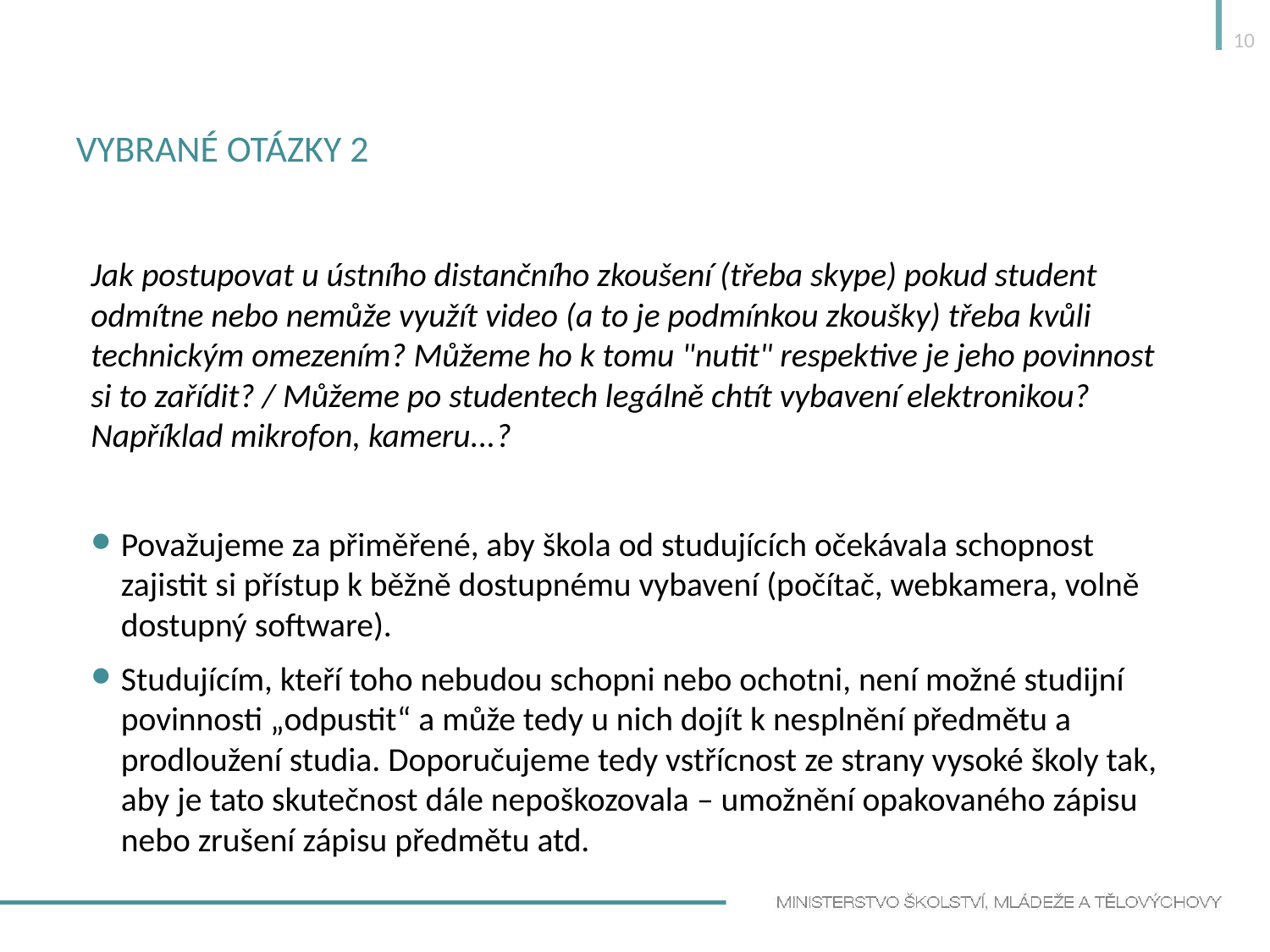

10
# Vybrané otázky 2
Jak postupovat u ústního distančního zkoušení (třeba skype) pokud student odmítne nebo nemůže využít video (a to je podmínkou zkoušky) třeba kvůli technickým omezením? Můžeme ho k tomu "nutit" respektive je jeho povinnost si to zařídit? / Můžeme po studentech legálně chtít vybavení elektronikou? Například mikrofon, kameru...?

Považujeme za přiměřené, aby škola od studujících očekávala schopnost zajistit si přístup k běžně dostupnému vybavení (počítač, webkamera, volně dostupný software).
Studujícím, kteří toho nebudou schopni nebo ochotni, není možné studijní povinnosti „odpustit“ a může tedy u nich dojít k nesplnění předmětu a prodloužení studia. Doporučujeme tedy vstřícnost ze strany vysoké školy tak, aby je tato skutečnost dále nepoškozovala – umožnění opakovaného zápisu nebo zrušení zápisu předmětu atd.